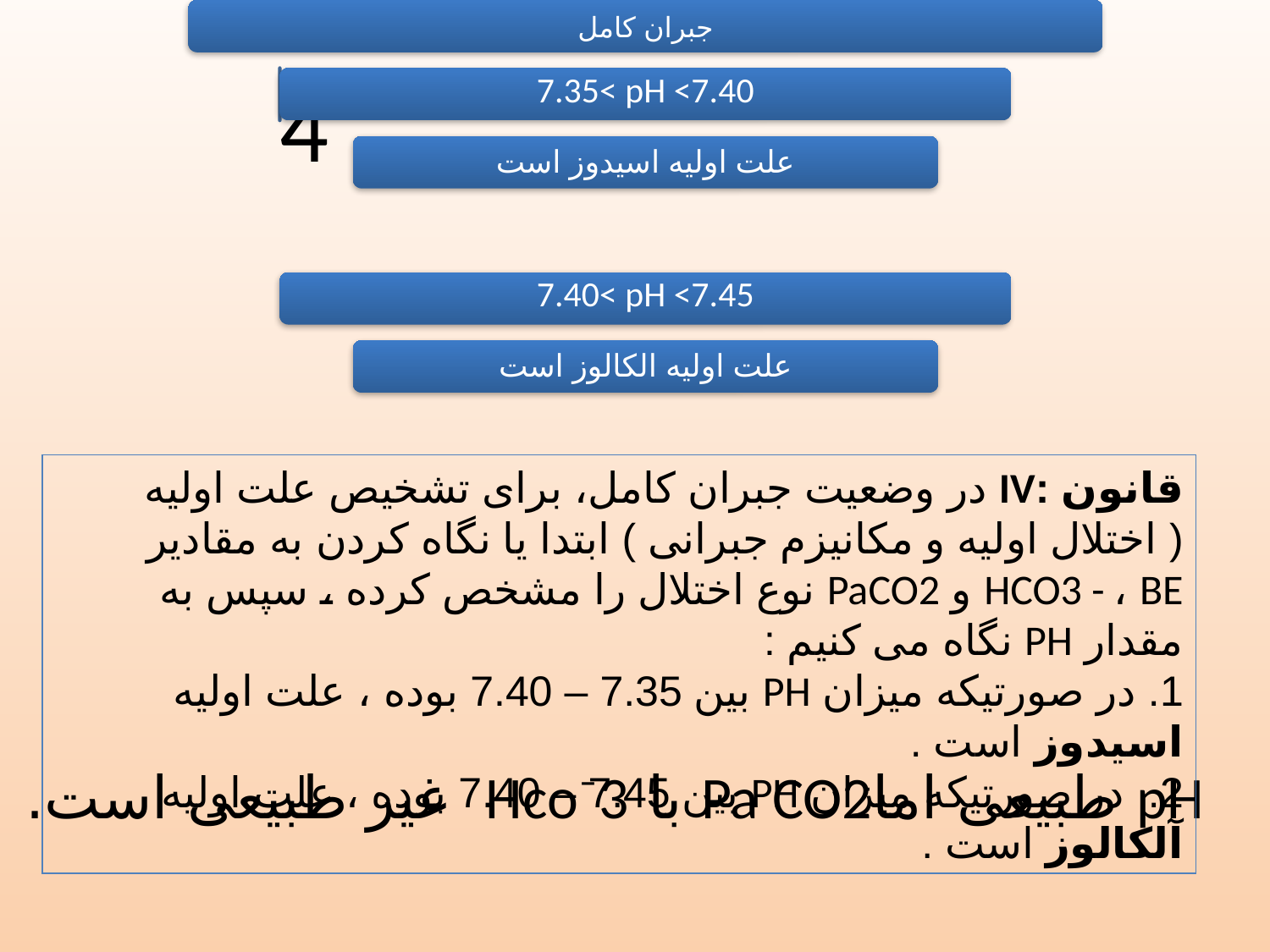

جبران کامل
7.40< pH <7.45
4
7.35< pH <7.40
4
علت اولیه الکالوز است
علت اولیه اسیدوز است
قانون :IV در وضعیت جبران کامل، برای تشخیص علت اولیه ( اختلال اولیه و مکانیزم جبرانی ) ابتدا یا نگاه کردن به مقادیر HCO3 - ، BE و PaCO2 نوع اختلال را مشخص کرده ، سپس به مقدار PH نگاه می کنیم :
1. در صورتیکه میزان PH بین 7.35 – 7.40 بوده ، علت اولیه اسیدوز است .
2.  در صورتیکه میزان PH بین 7.45 – 7.40 بوده ، علت اولیه آلکالوز است .
# pH طبیعی اماPa CO2 با Hco⁻3  غیر طبیعی است.